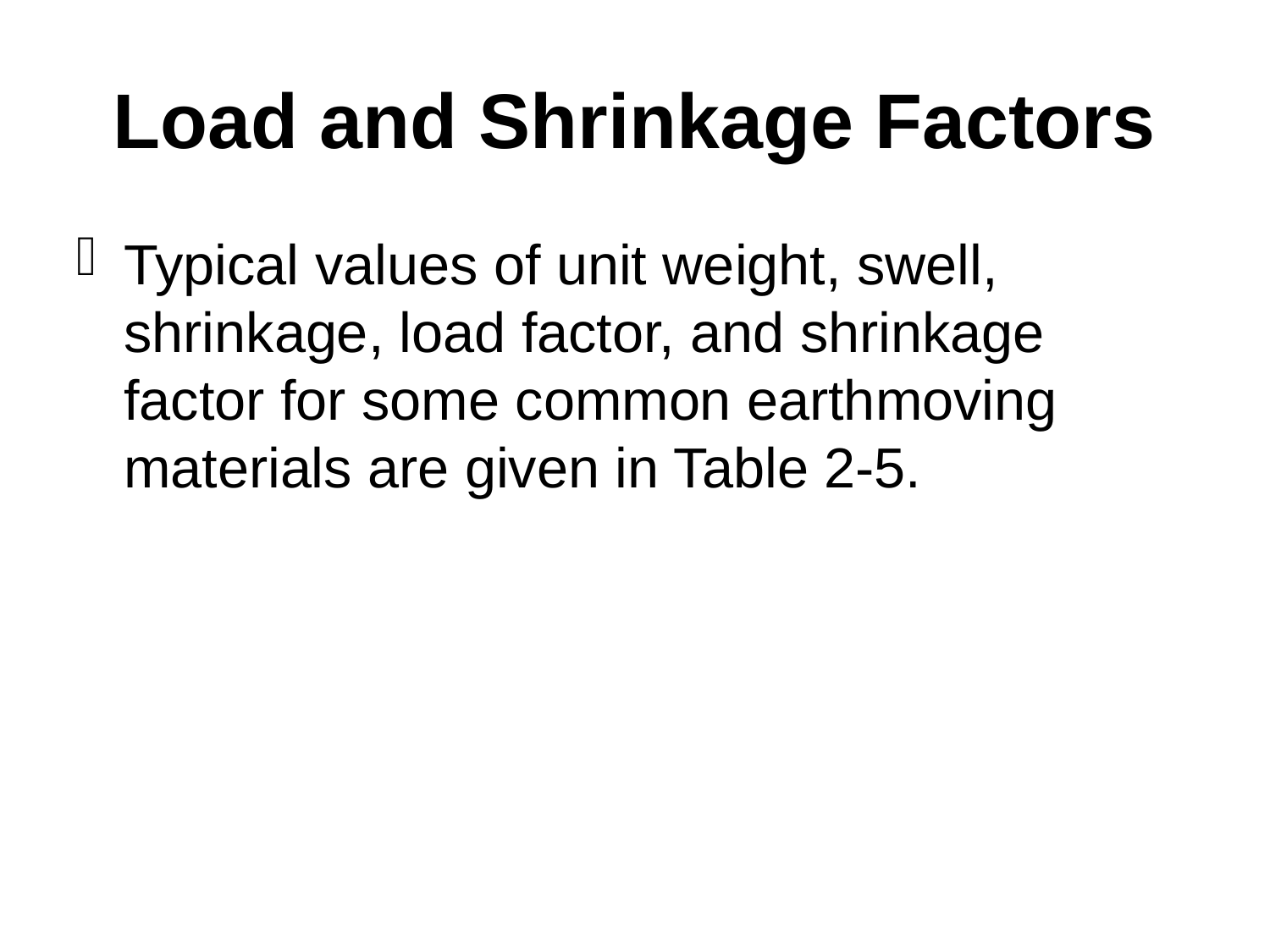

# Load and Shrinkage Factors
Typical values of unit weight, swell, shrinkage, load factor, and shrinkage factor for some common earthmoving materials are given in Table 2-5.